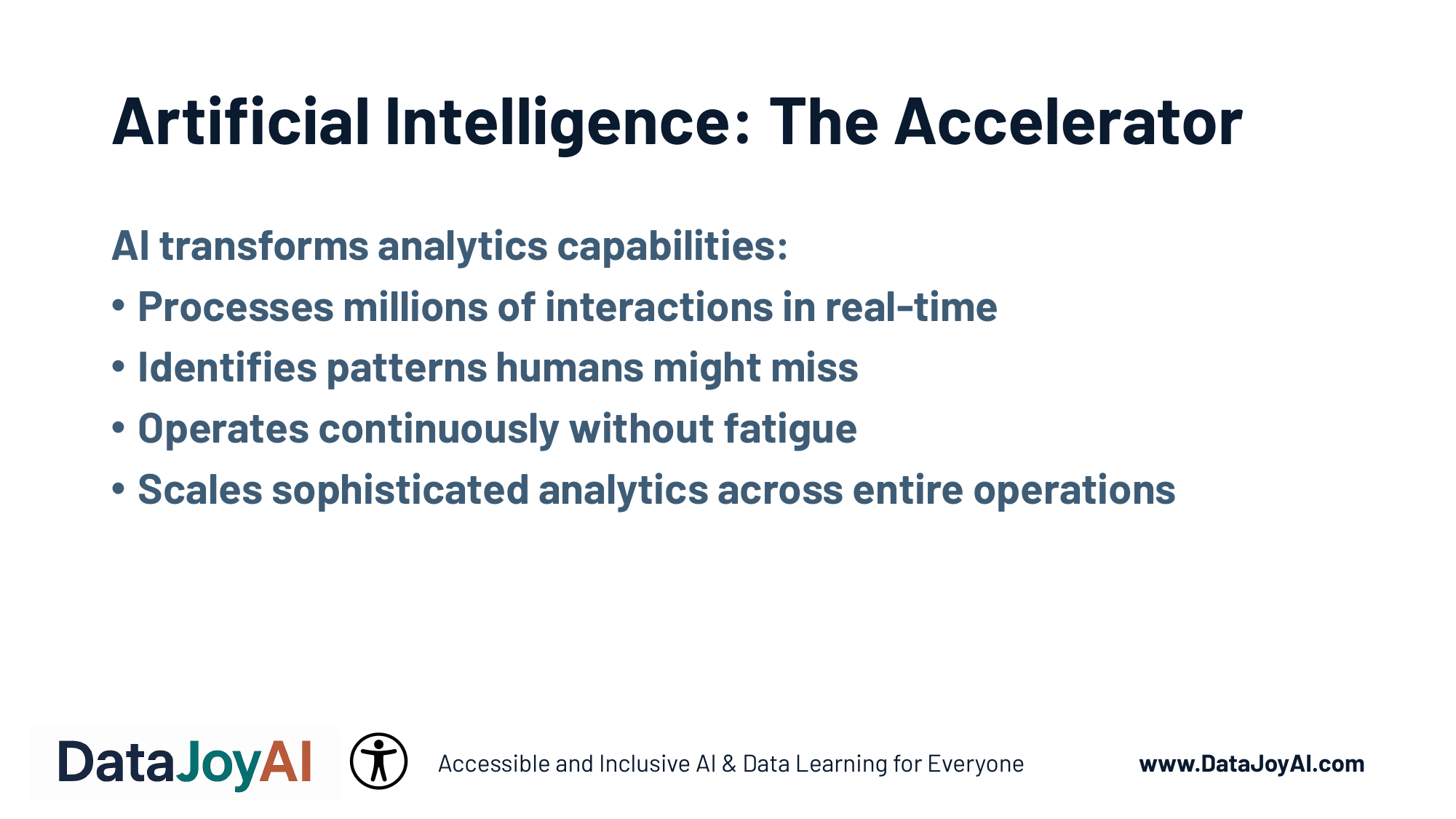

# Artificial Intelligence: The Accelerator
AI transforms analytics capabilities:
Processes millions of interactions in real-time
Identifies patterns humans might miss
Operates continuously without fatigue
Scales sophisticated analytics across entire operations